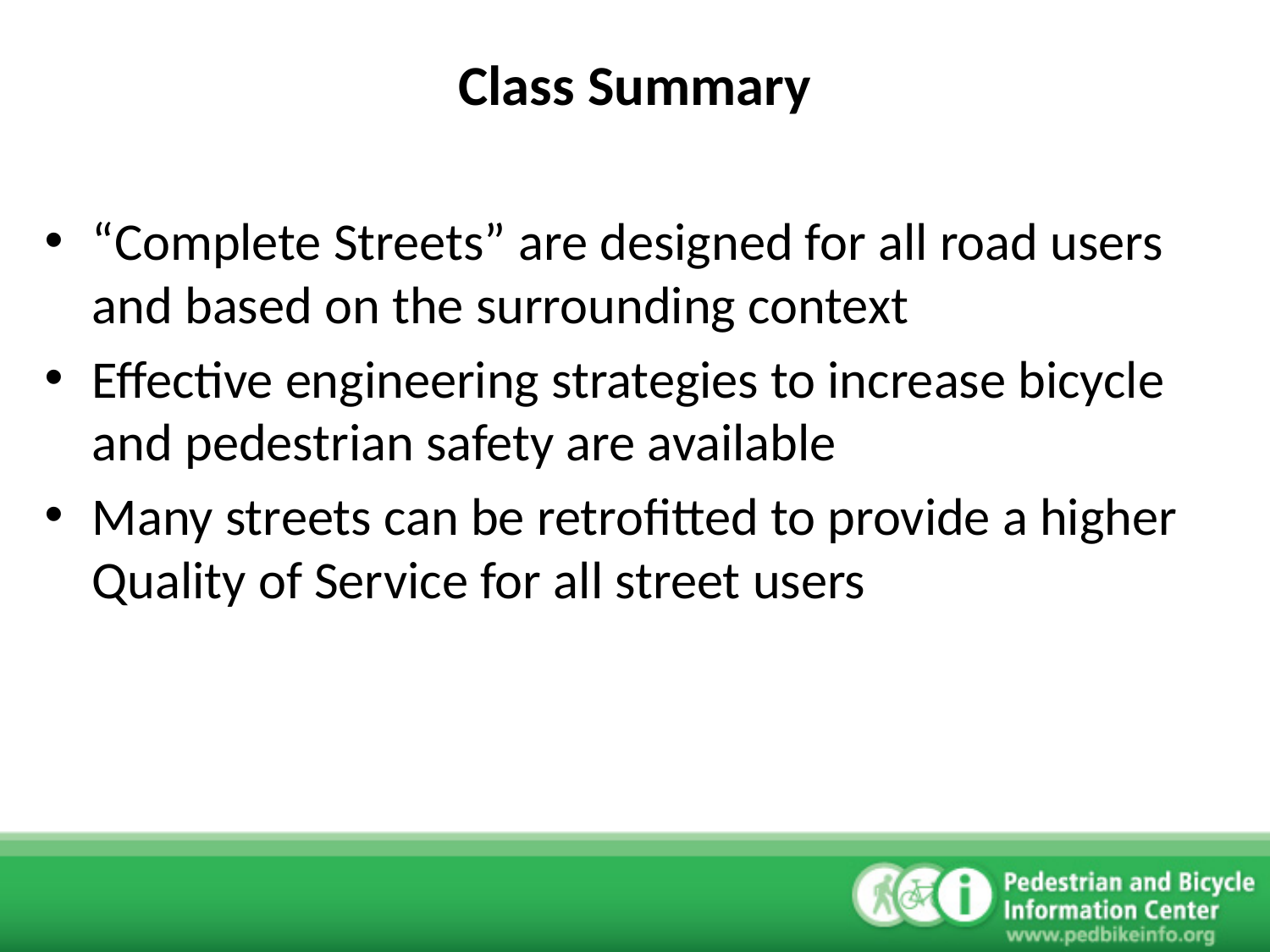

Class Summary
“Complete Streets” are designed for all road users and based on the surrounding context
Effective engineering strategies to increase bicycle and pedestrian safety are available
Many streets can be retrofitted to provide a higher Quality of Service for all street users